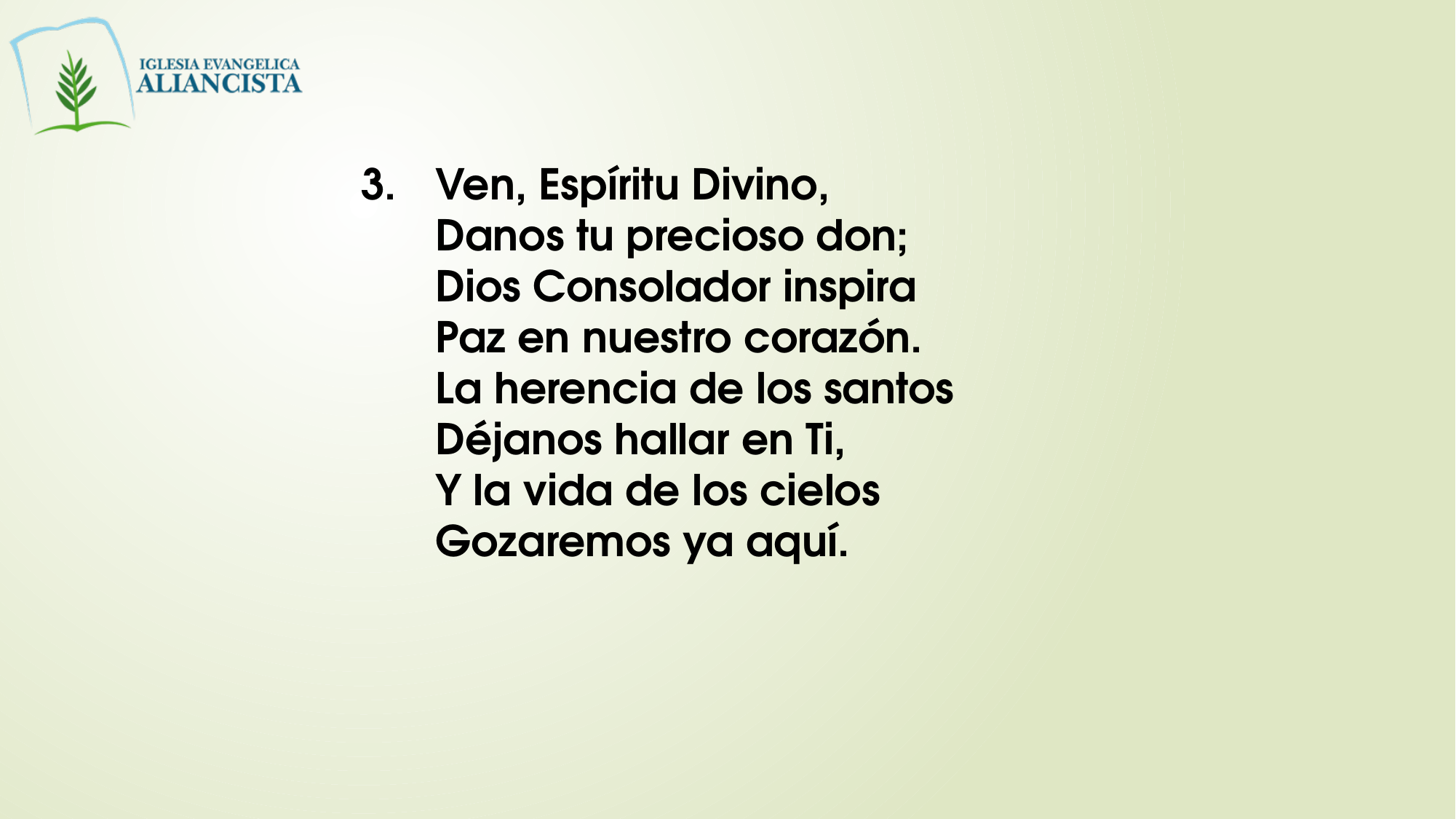

3. 	Ven, Espíritu Divino,
	Danos tu precioso don;
	Dios Consolador inspira
	Paz en nuestro corazón.
	La herencia de los santos
	Déjanos hallar en Ti,
	Y la vida de los cielos
	Gozaremos ya aquí.